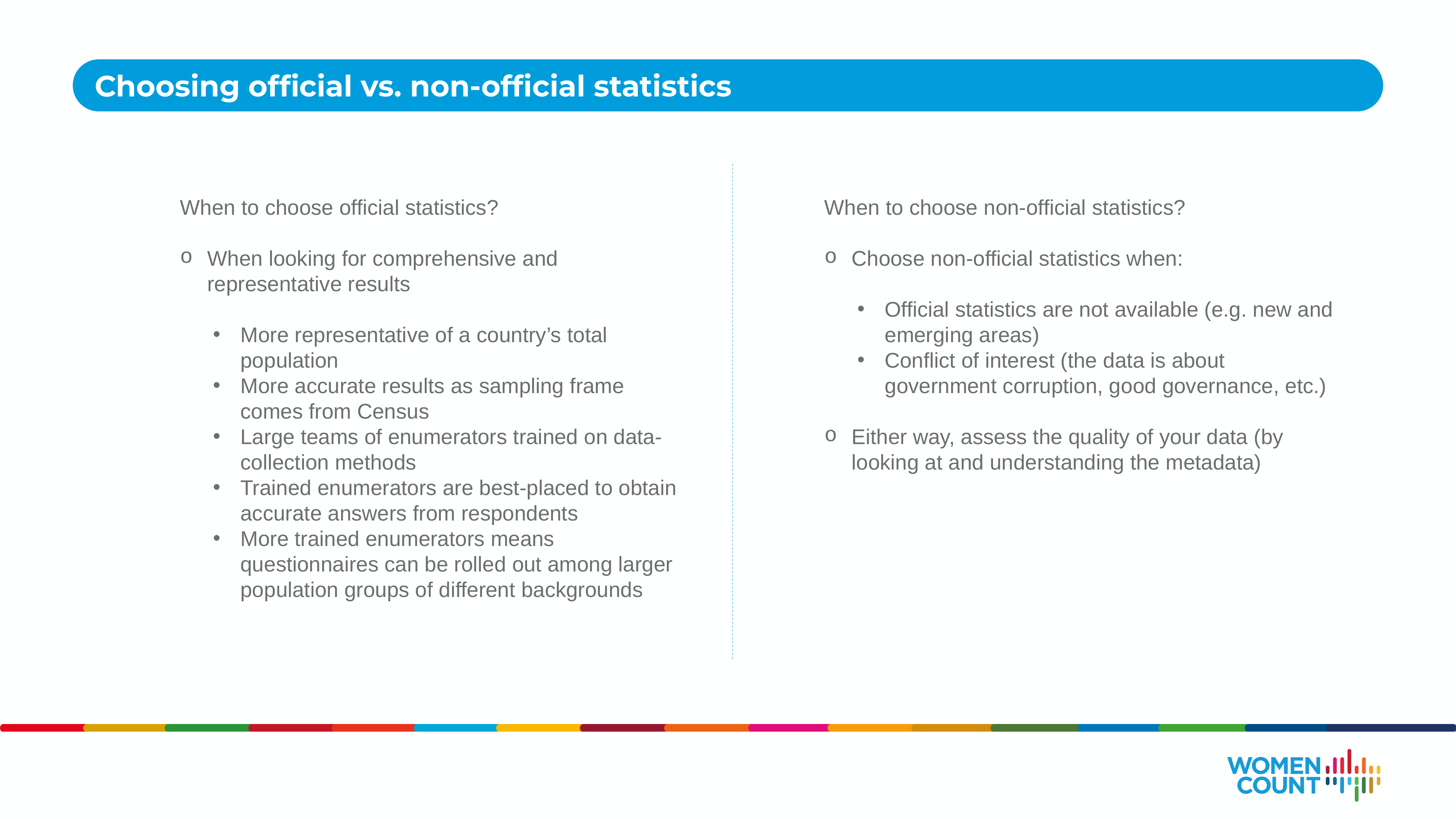

Choosing official vs. non-official statistics

When to choose official statistics?

When looking for comprehensive and representative results

More representative of a country’s total population
More accurate results as sampling frame comes from Census
Large teams of enumerators trained on data-collection methods
Trained enumerators are best-placed to obtain accurate answers from respondents
More trained enumerators means questionnaires can be rolled out among larger population groups of different backgrounds
When to choose non-official statistics?

Choose non-official statistics when:

Official statistics are not available (e.g. new and emerging areas)
Conflict of interest (the data is about government corruption, good governance, etc.)

Either way, assess the quality of your data (by looking at and understanding the metadata)